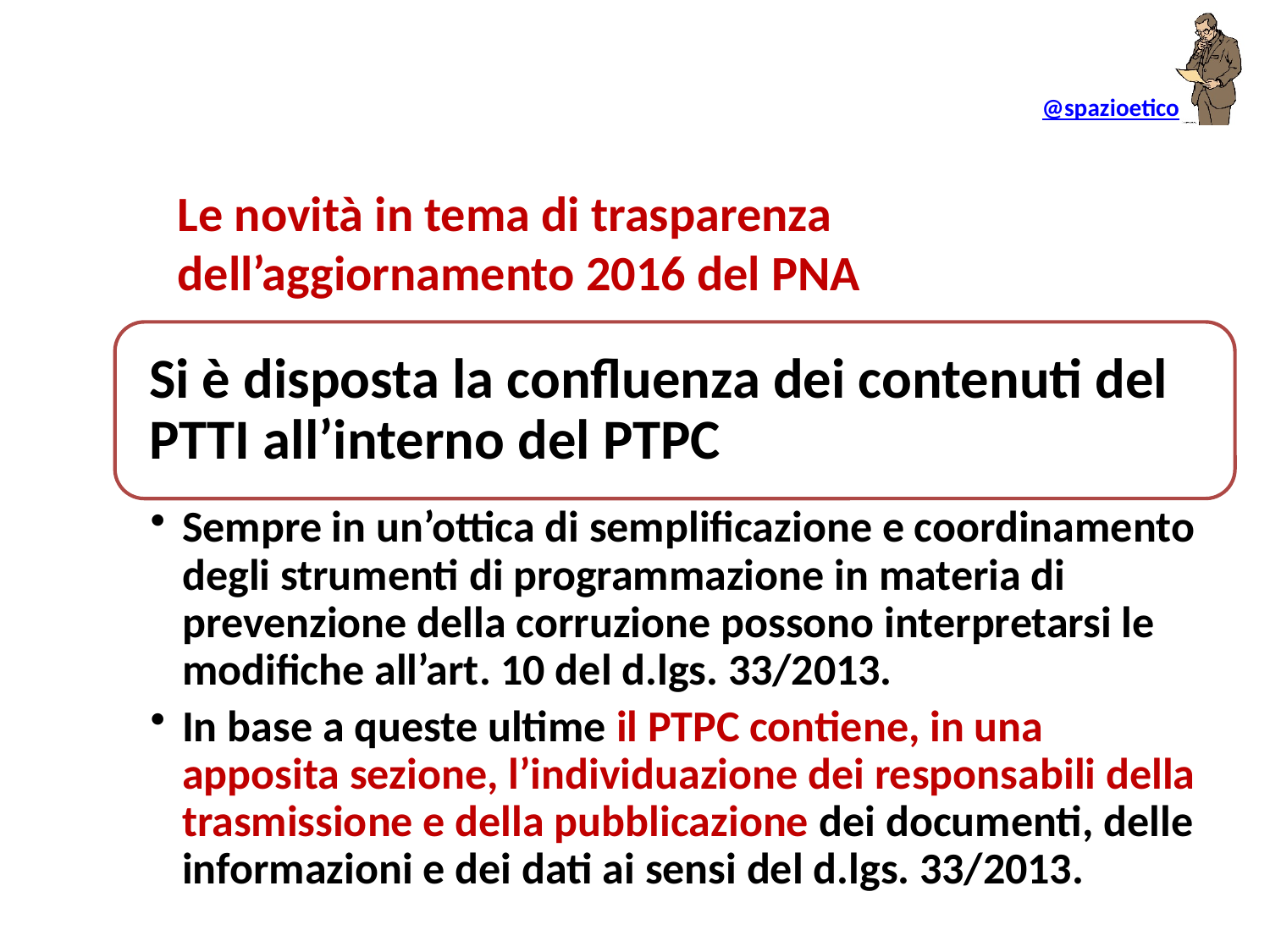

Le novità in tema di trasparenza dell’aggiornamento 2016 del PNA
Si è disposta la confluenza dei contenuti del PTTI all’interno del PTPC
Sempre in un’ottica di semplificazione e coordinamento degli strumenti di programmazione in materia di prevenzione della corruzione possono interpretarsi le modifiche all’art. 10 del d.lgs. 33/2013.
In base a queste ultime il PTPC contiene, in una apposita sezione, l’individuazione dei responsabili della trasmissione e della pubblicazione dei documenti, delle informazioni e dei dati ai sensi del d.lgs. 33/2013.